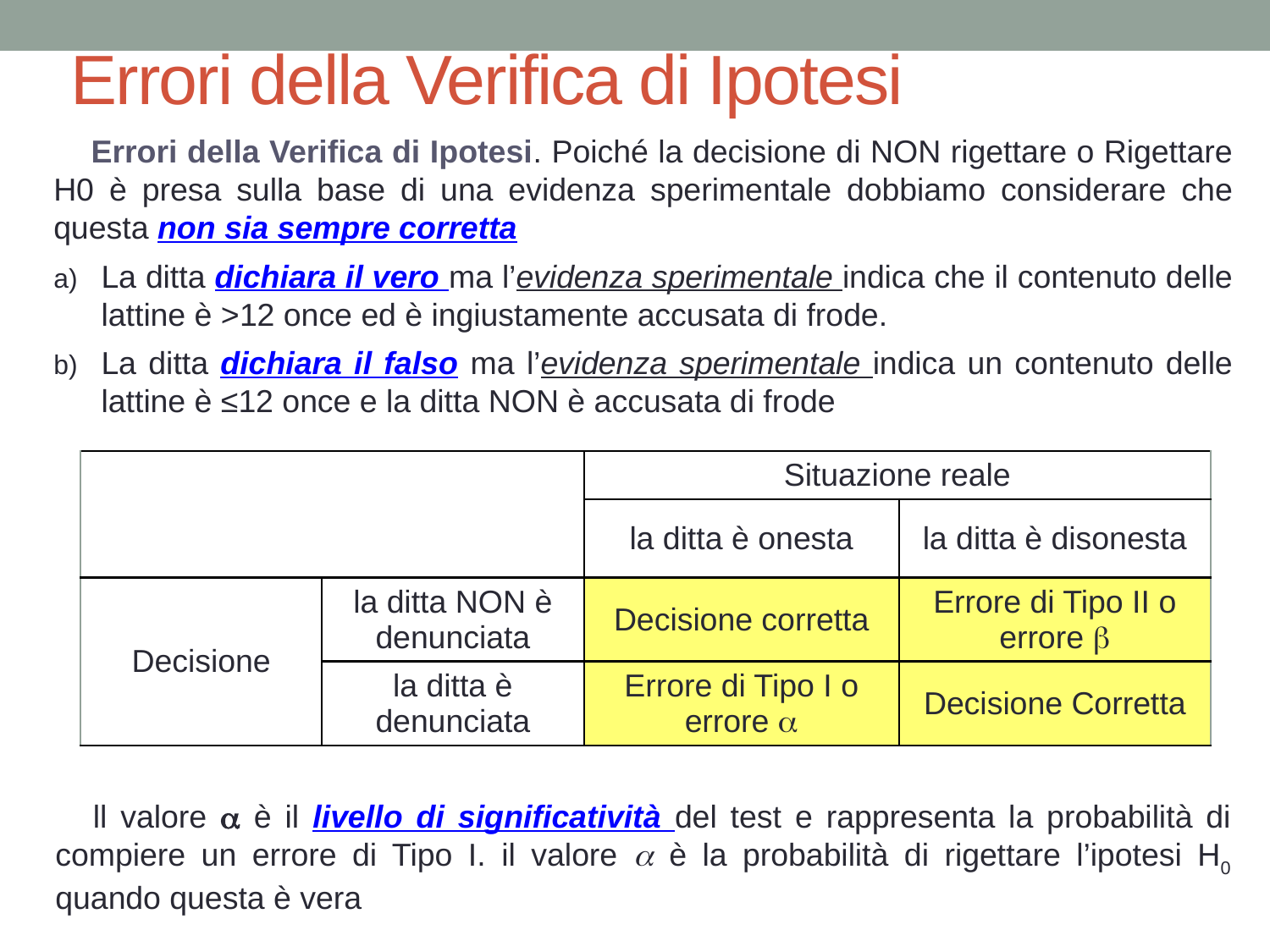

# Errori della Verifica di Ipotesi
Errori della Verifica di Ipotesi. Poiché la decisione di NON rigettare o Rigettare H0 è presa sulla base di una evidenza sperimentale dobbiamo considerare che questa non sia sempre corretta
La ditta dichiara il vero ma l’evidenza sperimentale indica che il contenuto delle lattine è >12 once ed è ingiustamente accusata di frode.
La ditta dichiara il falso ma l’evidenza sperimentale indica un contenuto delle lattine è ≤12 once e la ditta NON è accusata di frode
|  |  | Situazione reale |  |
| --- | --- | --- | --- |
|  |  | la ditta è onesta | la ditta è disonesta |
| Decisione | la ditta NON è denunciata | Decisione corretta | Errore di Tipo II o errore β |
|  | la ditta è denunciata | Errore di Tipo I o errore α | Decisione Corretta |
ll valore α è il livello di significatività del test e rappresenta la probabilità di compiere un errore di Tipo I. il valore α è la probabilità di rigettare l’ipotesi H0 quando questa è vera